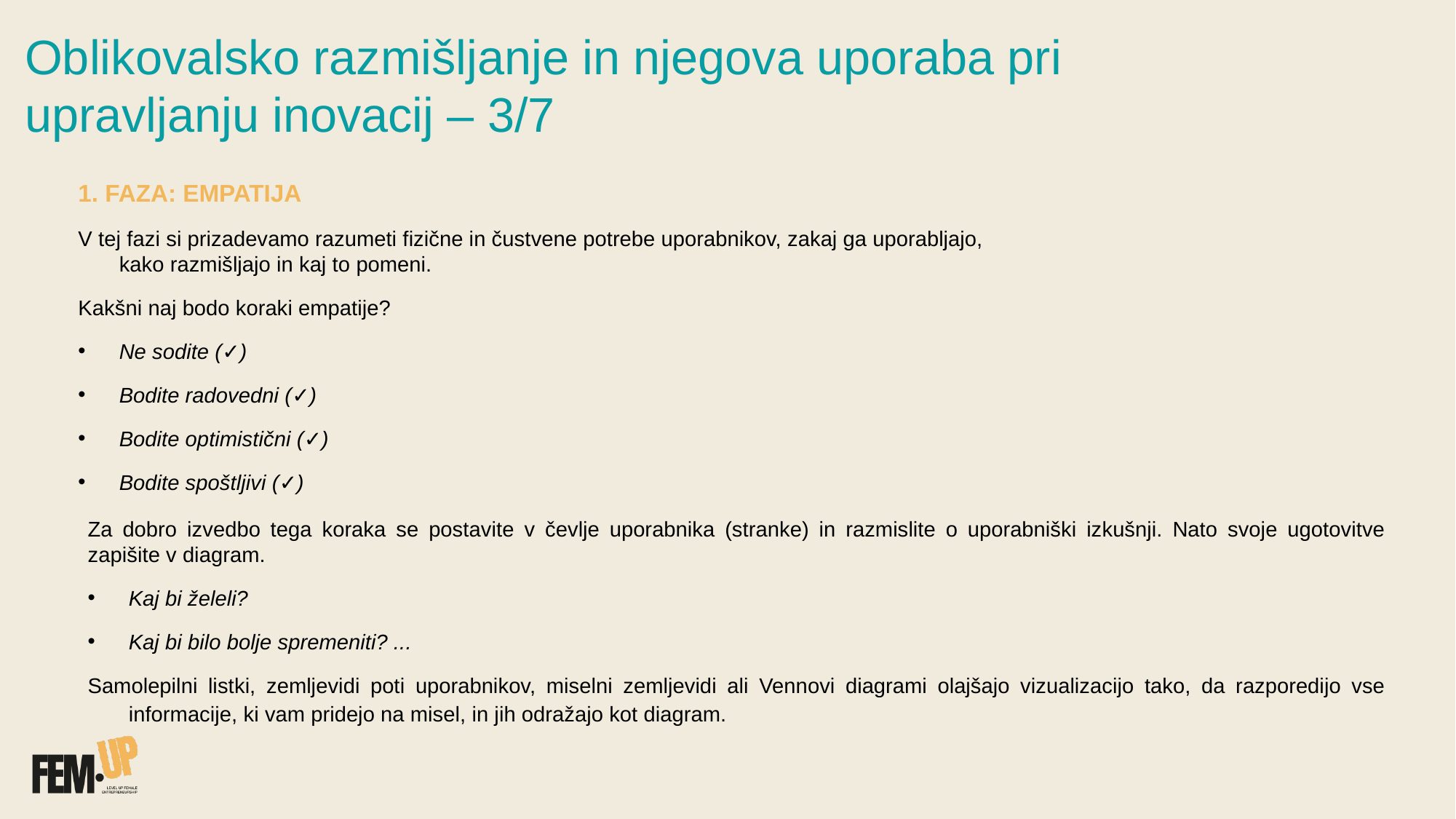

Oblikovalsko razmišljanje in njegova uporaba pri
upravljanju inovacij – 3/7
1. FAZA: EMPATIJA
V tej fazi si prizadevamo razumeti fizične in čustvene potrebe uporabnikov, zakaj ga uporabljajo,
kako razmišljajo in kaj to pomeni.
Kakšni naj bodo koraki empatije?
Ne sodite (✓)
Bodite radovedni (✓)
Bodite optimistični (✓)
Bodite spoštljivi (✓)
Za dobro izvedbo tega koraka se postavite v čevlje uporabnika (stranke) in razmislite o uporabniški izkušnji. Nato svoje ugotovitve zapišite v diagram.
Kaj bi želeli?
Kaj bi bilo bolje spremeniti? ...​
Samolepilni listki, zemljevidi poti uporabnikov, miselni zemljevidi ali Vennovi diagrami olajšajo vizualizacijo tako, da razporedijo vse informacije, ki vam pridejo na misel, in jih odražajo kot diagram.​